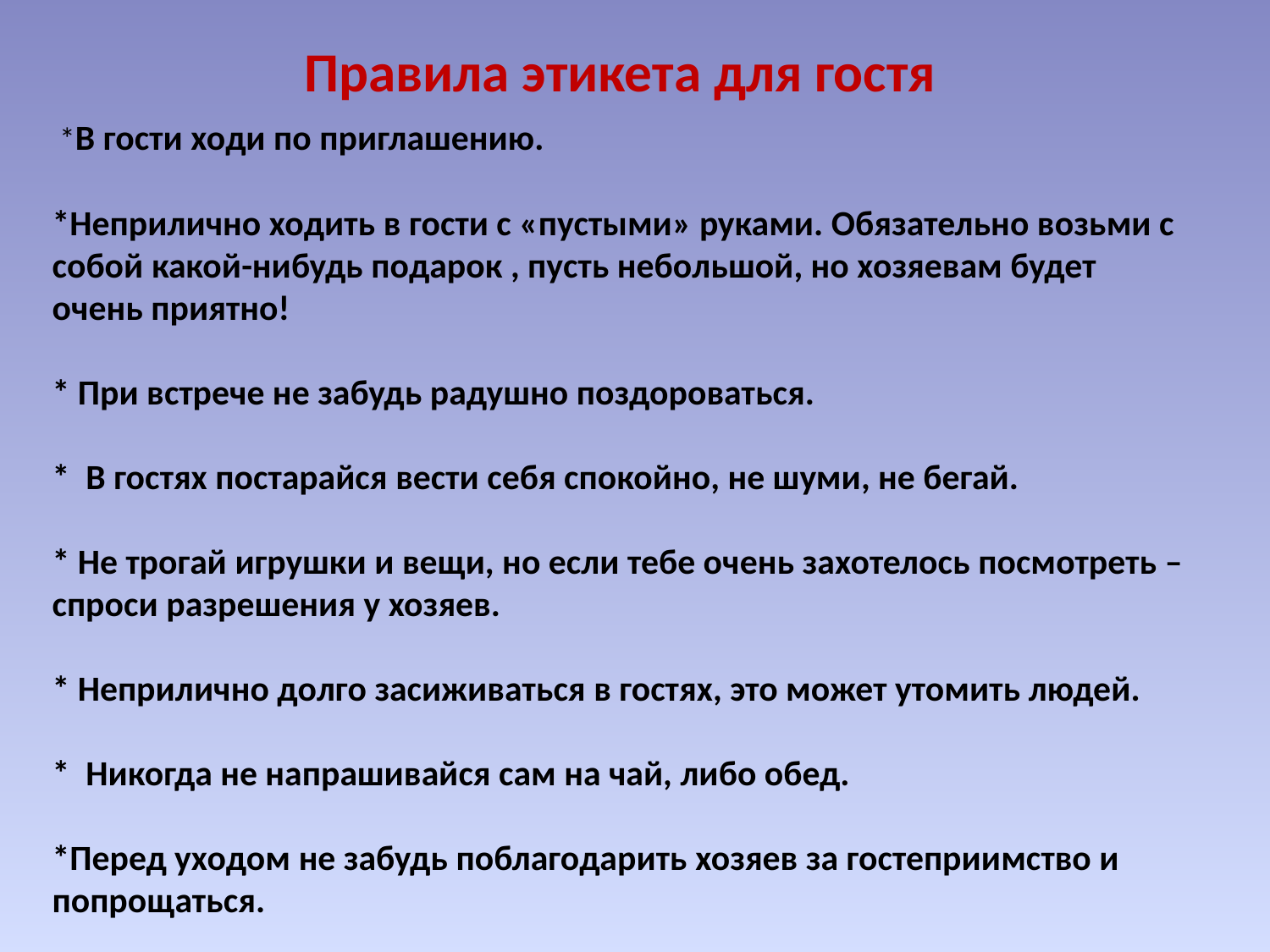

# Правила этикета для гостя
 *В гости ходи по приглашению.

*Неприлично ходить в гости с «пустыми» руками. Обязательно возьми с собой какой-нибудь подарок , пусть небольшой, но хозяевам будет очень приятно!

* При встрече не забудь радушно поздороваться.

*  В гостях постарайся вести себя спокойно, не шуми, не бегай.

* Не трогай игрушки и вещи, но если тебе очень захотелось посмотреть – спроси разрешения у хозяев.

* Неприлично долго засиживаться в гостях, это может утомить людей.

*  Никогда не напрашивайся сам на чай, либо обед.

*Перед уходом не забудь поблагодарить хозяев за гостеприимство и попрощаться.